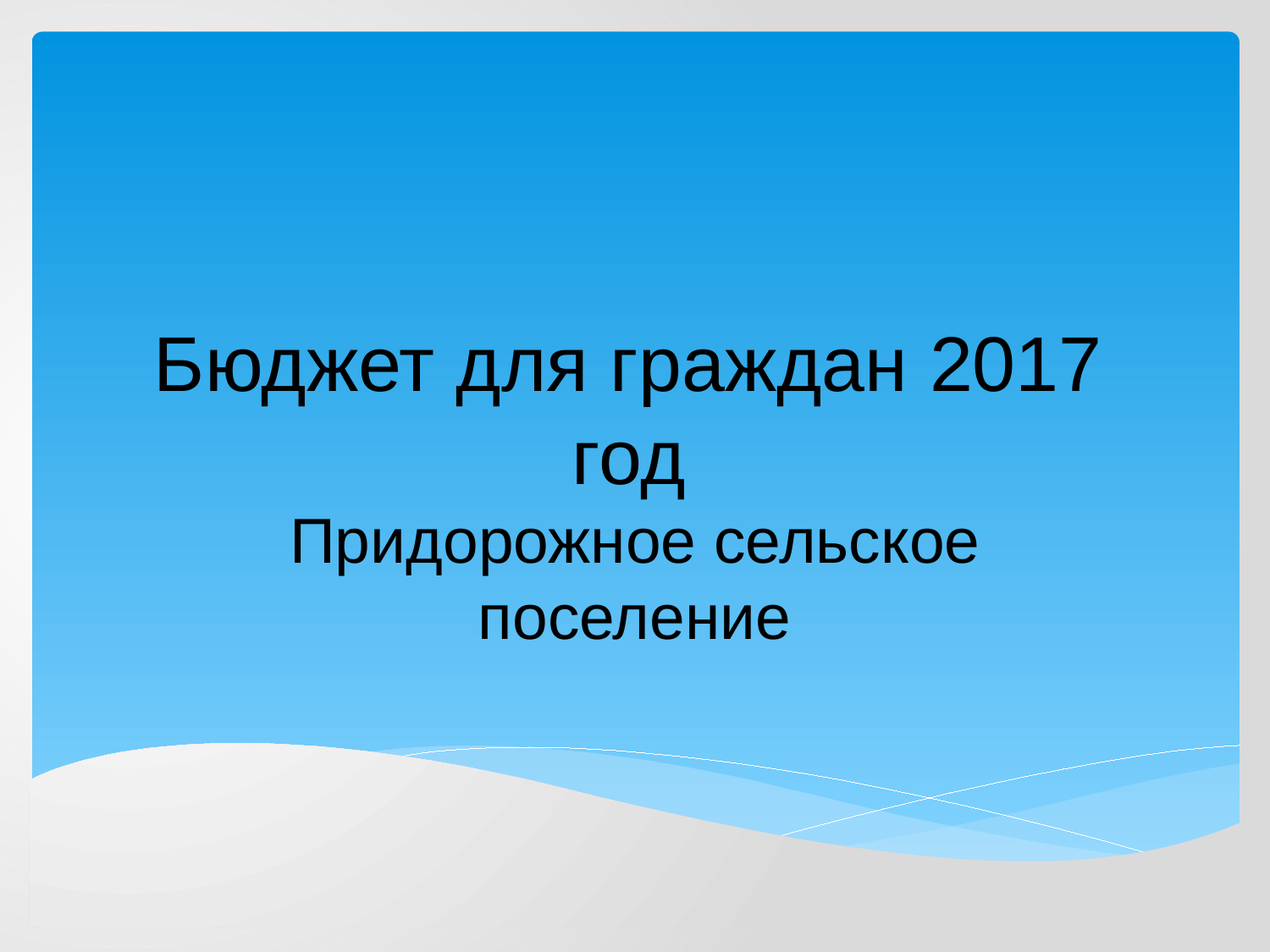

# Бюджет для граждан 2017 год
Придорожное сельское поселение